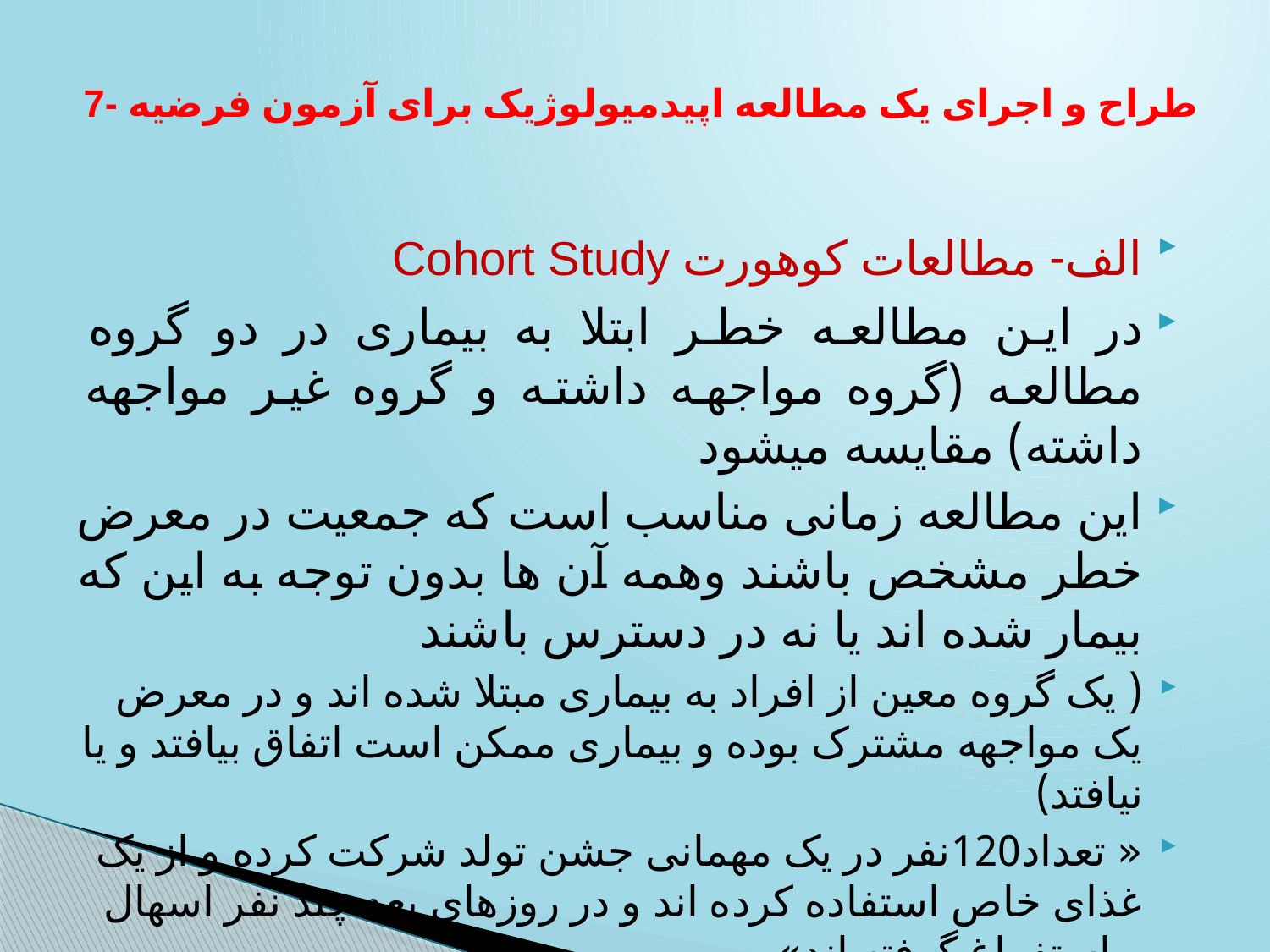

# 7- طراح و اجرای یک مطالعه اپیدمیولوژیک برای آزمون فرضیه
الف- مطالعات کوهورت Cohort Study
در این مطالعه خطر ابتلا به بیماری در دو گروه مطالعه (گروه مواجهه داشته و گروه غیر مواجهه داشته) مقایسه میشود
این مطالعه زمانی مناسب است که جمعیت در معرض خطر مشخص باشند وهمه آن ها بدون توجه به این که بیمار شده اند یا نه در دسترس باشند
( یک گروه معین از افراد به بیماری مبتلا شده اند و در معرض یک مواجهه مشترک بوده و بیماری ممکن است اتفاق بیافتد و یا نیافتد)
« تعداد120نفر در یک مهمانی جشن تولد شرکت کرده و از یک غذای خاص استفاده کرده اند و در روزهای بعد چند نفر اسهال و استفراغ گرفته اند»